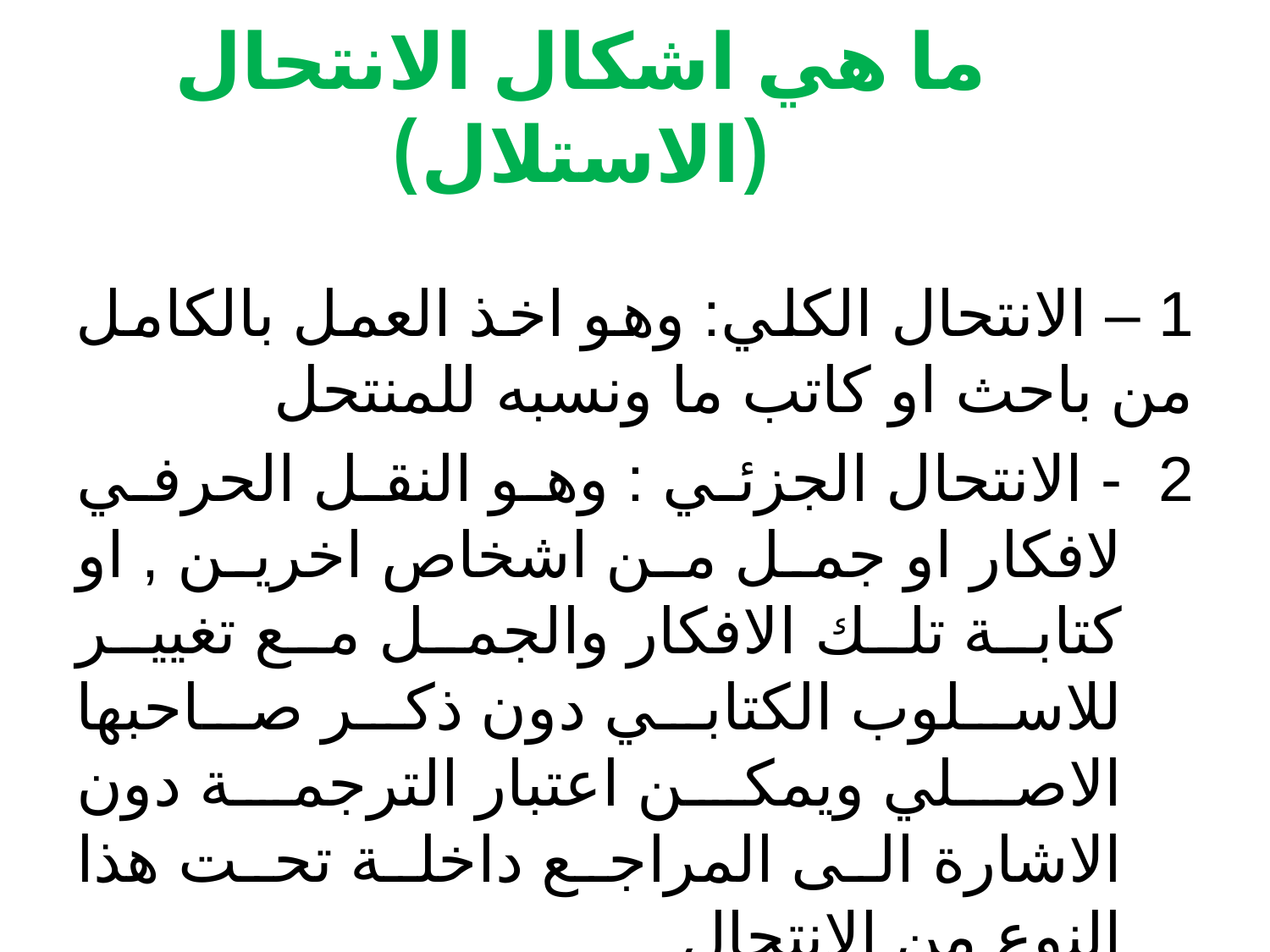

# ما هي اشكال الانتحال (الاستلال)

1 – الانتحال الكلي: وهو اخذ العمل بالكامل من باحث او كاتب ما ونسبه للمنتحل
- الانتحال الجزئي : وهو النقل الحرفي لافكار او جمل من اشخاص اخرين , او كتابة تلك الافكار والجمل مع تغيير للاسلوب الكتابي دون ذكر صاحبها الاصلي ويمكن اعتبار الترجمة دون الاشارة الى المراجع داخلة تحت هذا النوع من الانتحال